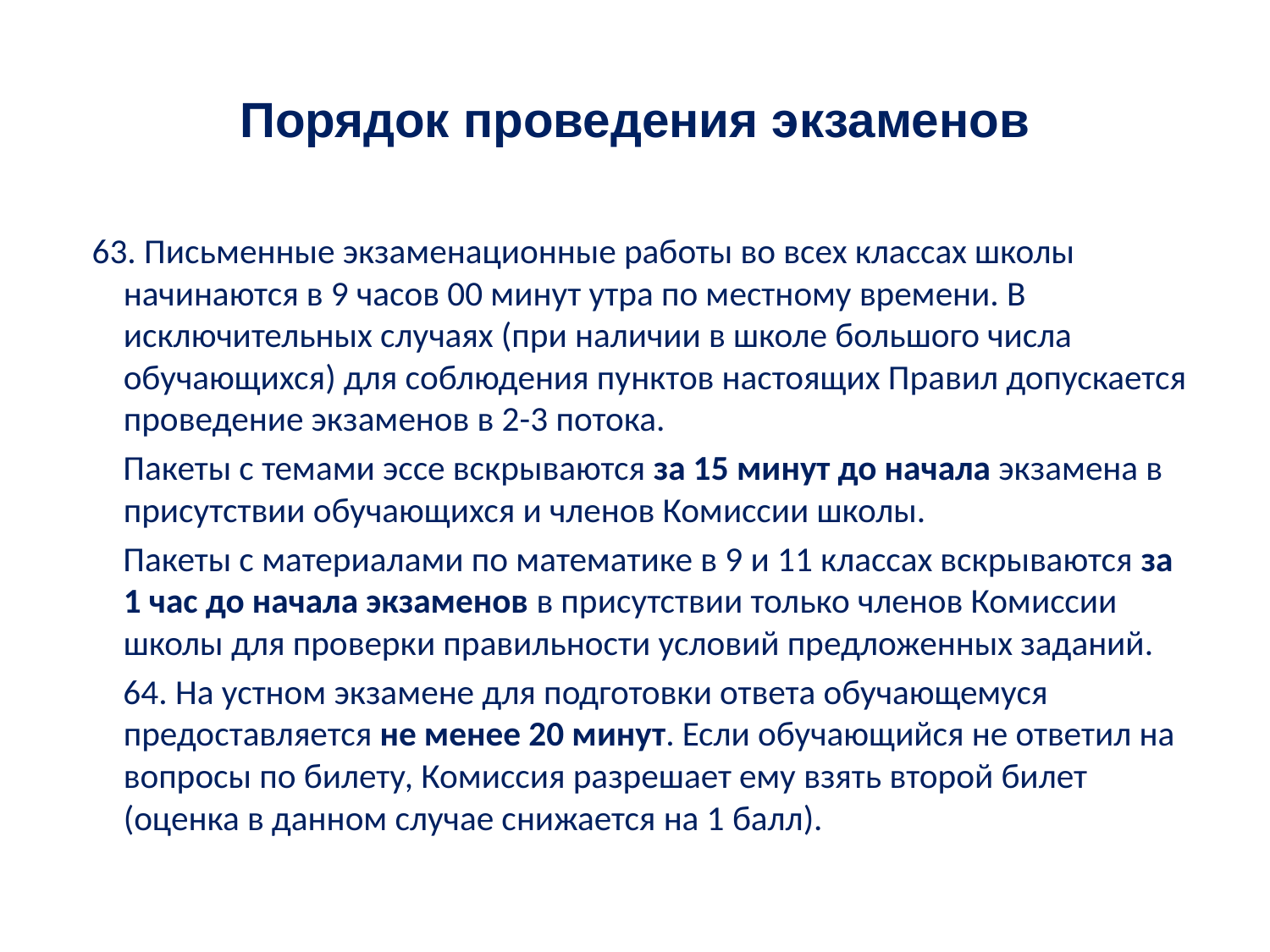

# Порядок проведения экзаменов
  63. Письменные экзаменационные работы во всех классах школы начинаются в 9 часов 00 минут утра по местному времени. В исключительных случаях (при наличии в школе большого числа обучающихся) для соблюдения пунктов настоящих Правил допускается проведение экзаменов в 2-3 потока.
      Пакеты с темами эссе вскрываются за 15 минут до начала экзамена в присутствии обучающихся и членов Комиссии школы.
      Пакеты с материалами по математике в 9 и 11 классах вскрываются за 1 час до начала экзаменов в присутствии только членов Комиссии школы для проверки правильности условий предложенных заданий.
      64. На устном экзамене для подготовки ответа обучающемуся предоставляется не менее 20 минут. Если обучающийся не ответил на вопросы по билету, Комиссия разрешает ему взять второй билет (оценка в данном случае снижается на 1 балл).